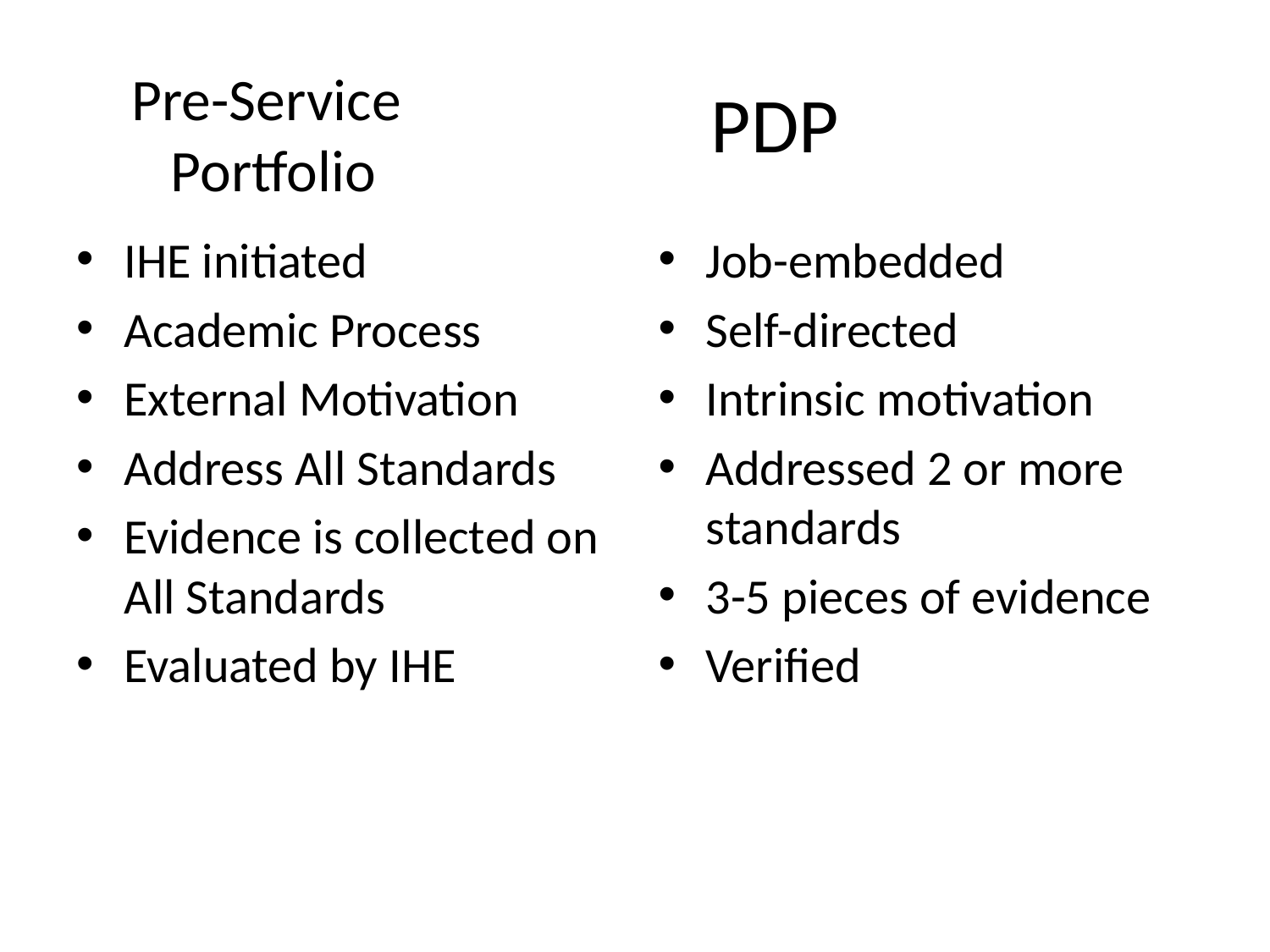

PDP
# Pre-Service          Portfolio
IHE initiated
Academic Process
External Motivation
Address All Standards
Evidence is collected on All Standards
Evaluated by IHE

Job-embedded
Self-directed
Intrinsic motivation
Addressed 2 or more standards
3-5 pieces of evidence
Verified